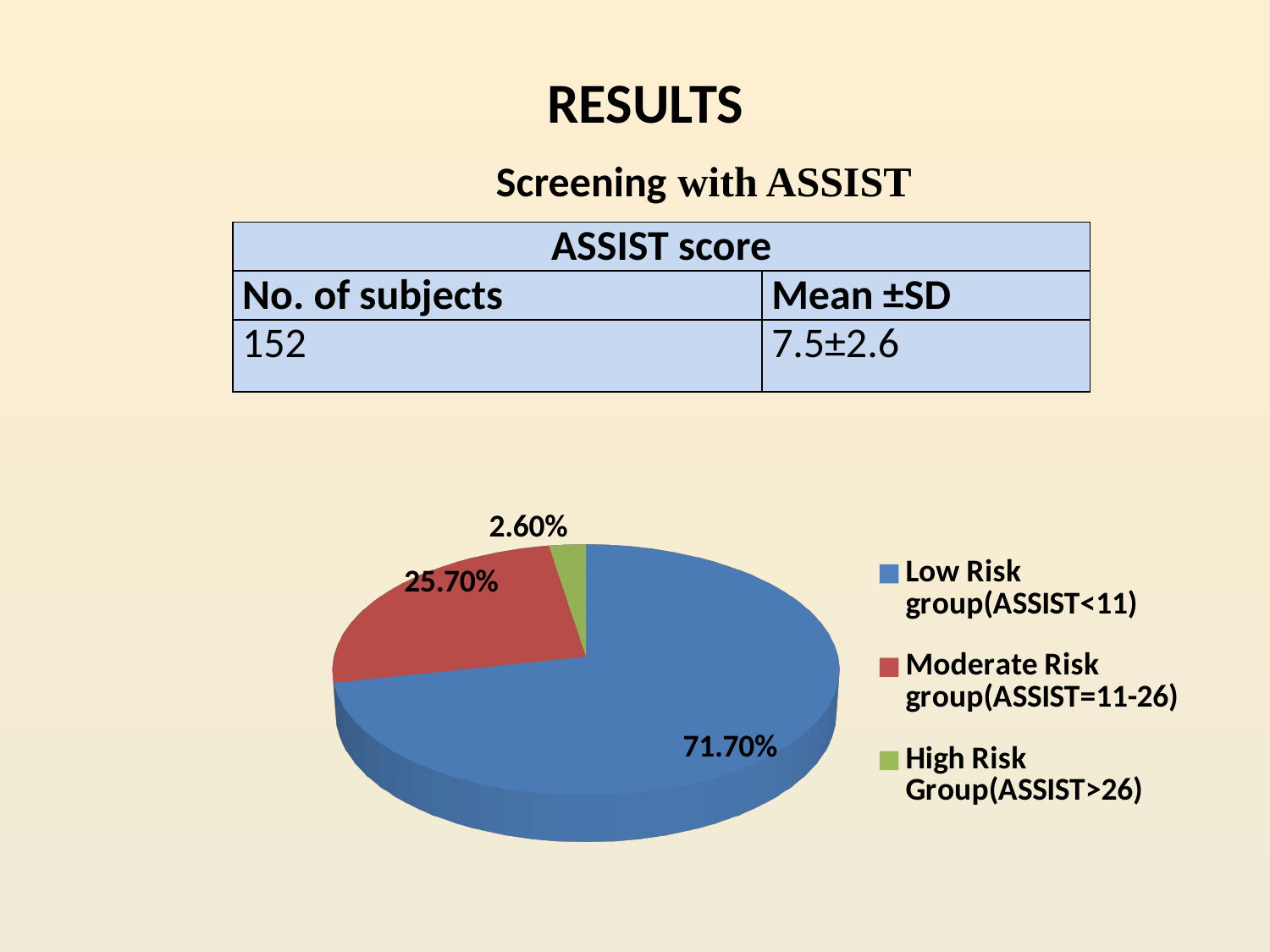

RESULTS
Screening with ASSIST
| ASSIST score |  |
| --- | --- |
| No. of subjects | Mean ±SD |
| 152 | 7.5±2.6 |

[unsupported chart]